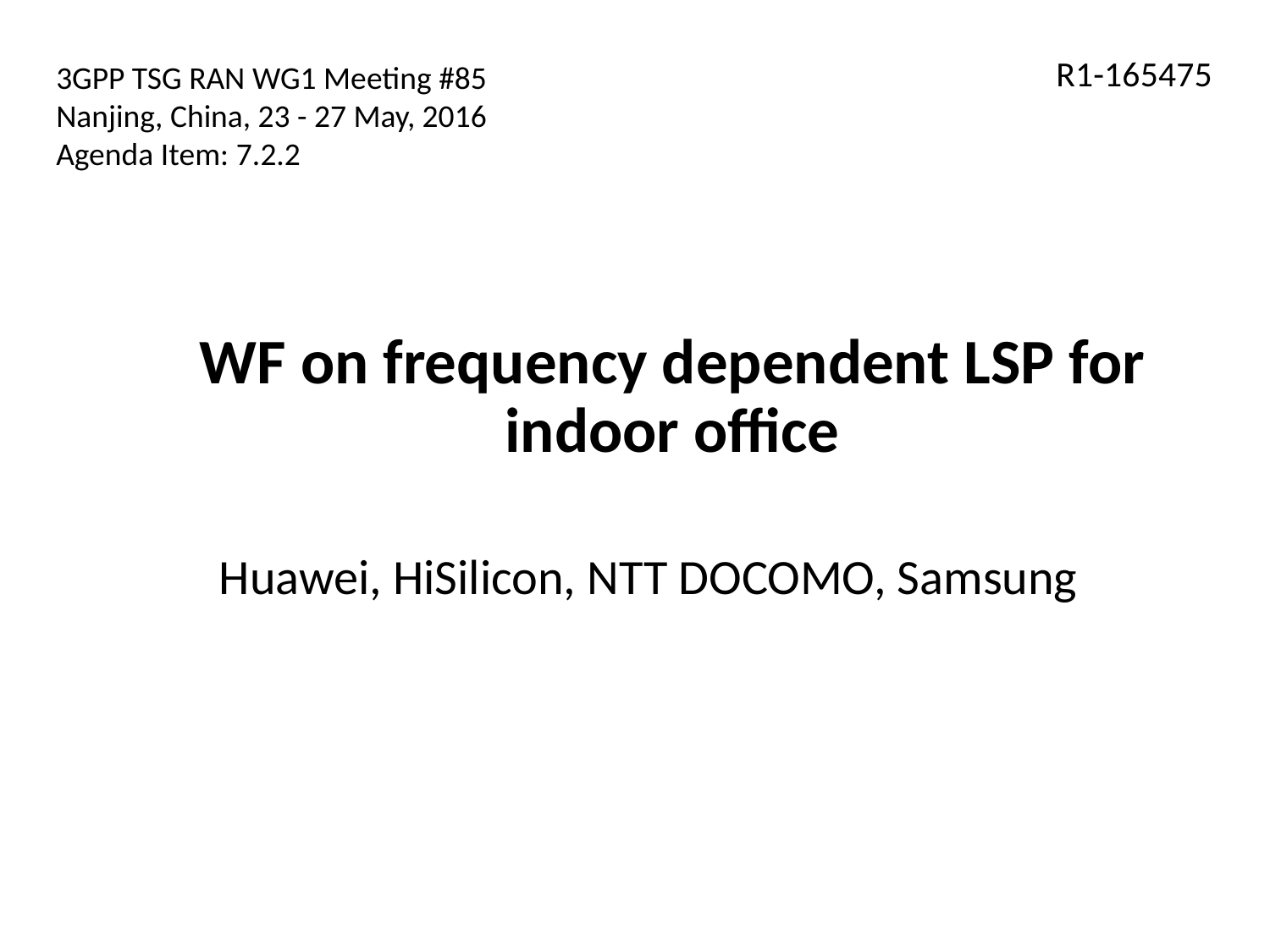

R1-165475
3GPP TSG RAN WG1 Meeting #85
Nanjing, China, 23 - 27 May, 2016
Agenda Item: 7.2.2
# WF on frequency dependent LSP for indoor office
Huawei, HiSilicon, NTT DOCOMO, Samsung